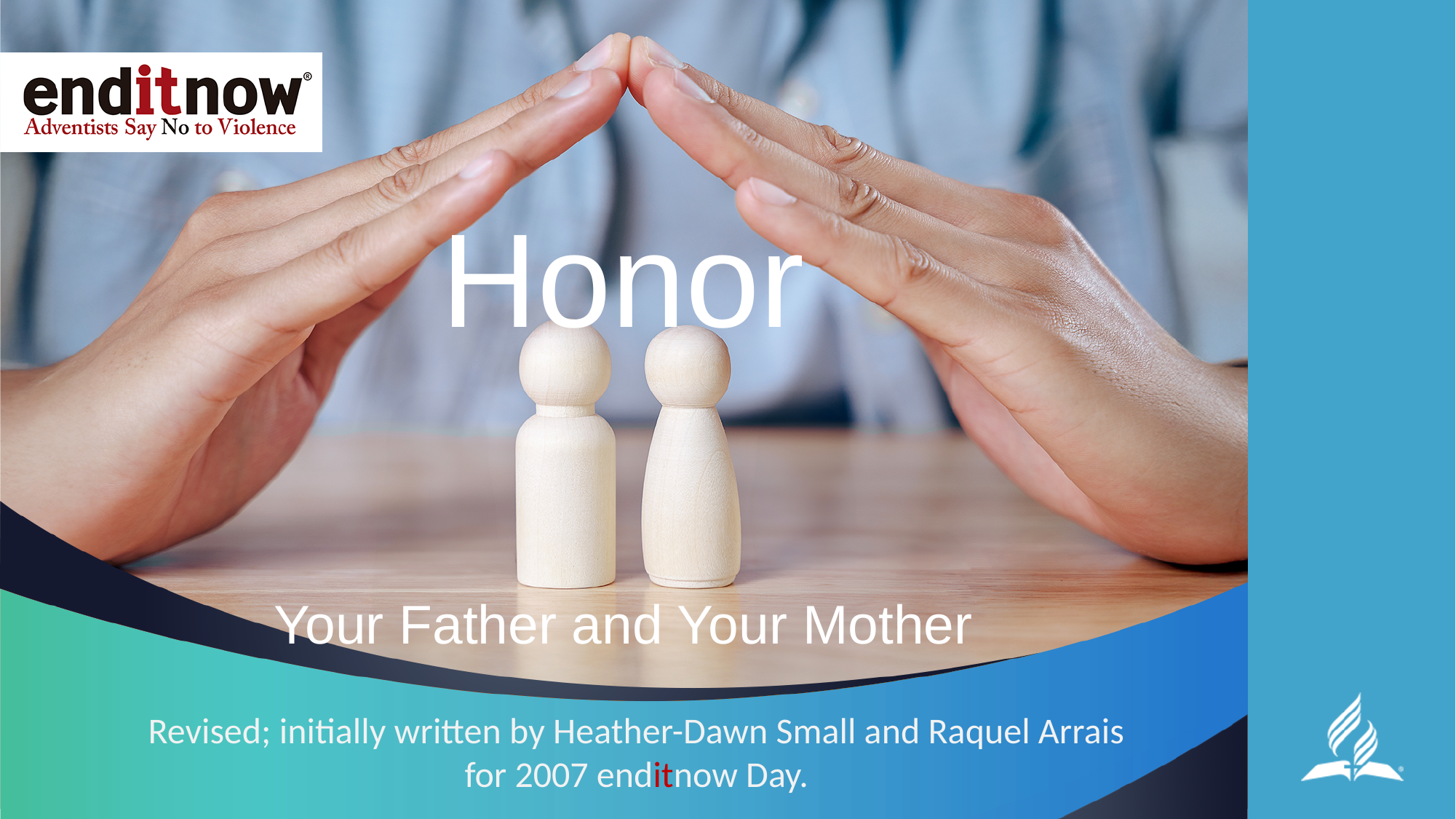

# Honor
Your Father and Your Mother
Revised; initially written by Heather-Dawn Small and Raquel Arrais
for 2007 enditnow Day.